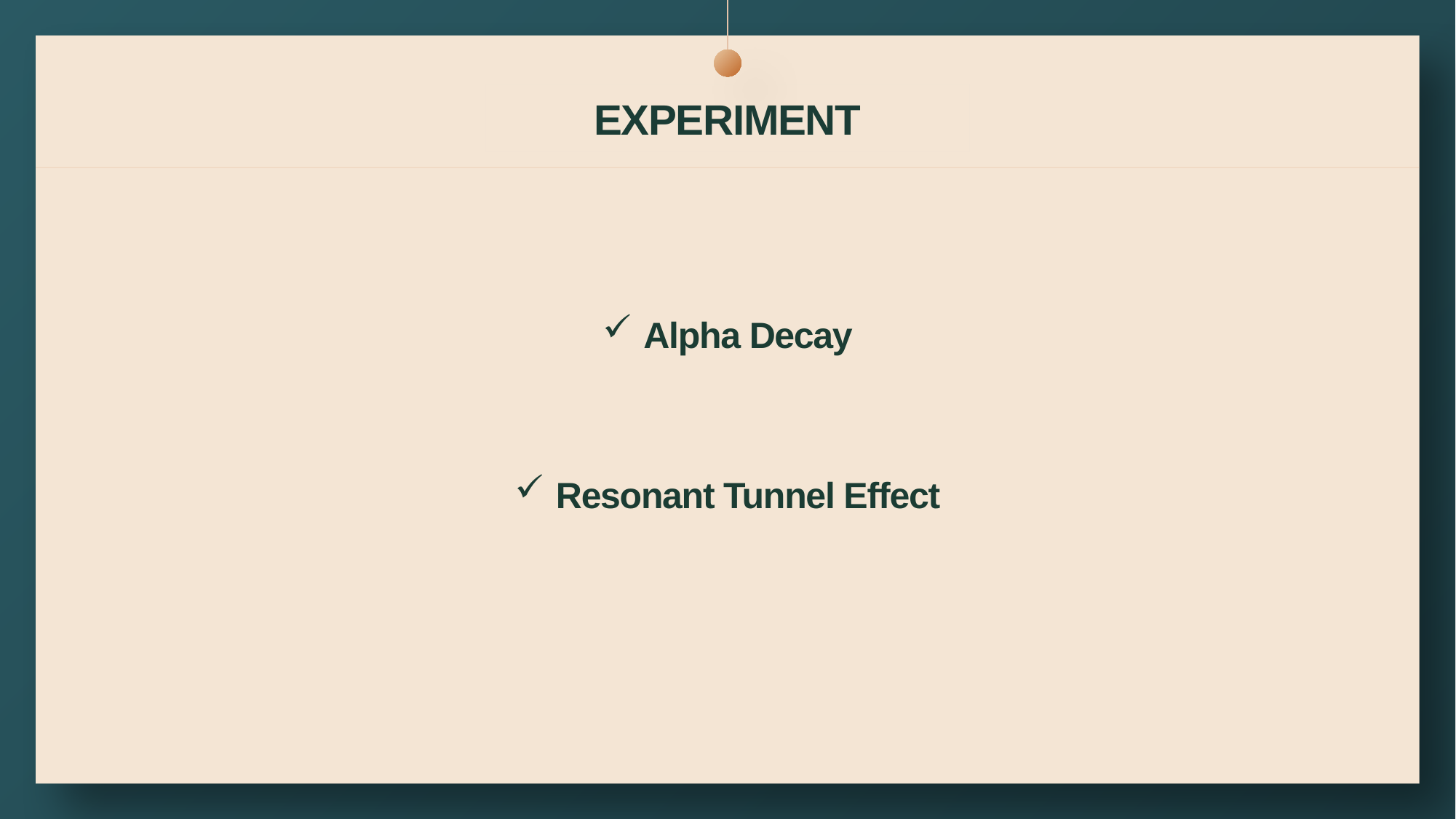

# EXPERIMENT
Alpha Decay
Resonant Tunnel Effect